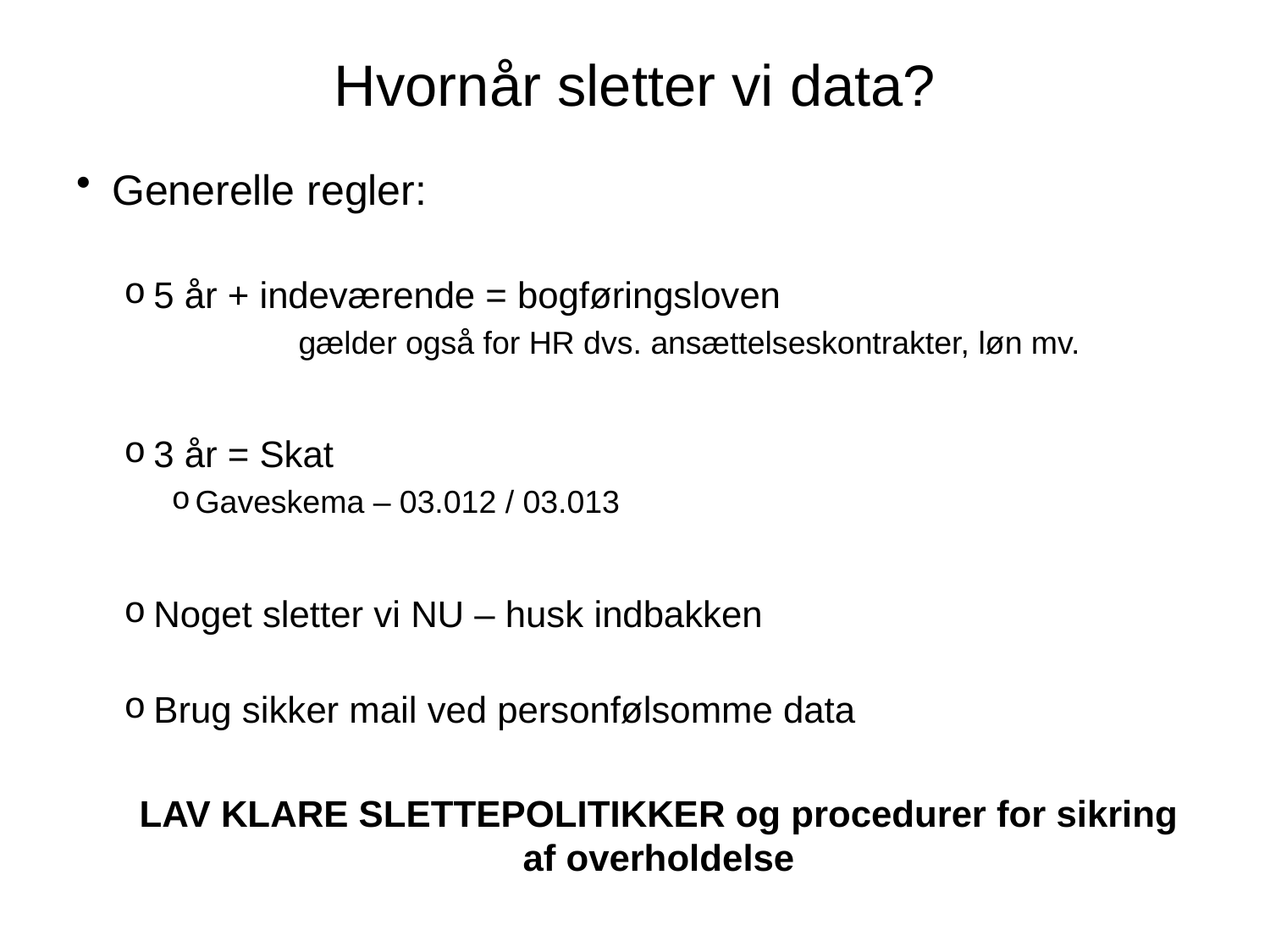

# Hvornår sletter vi data?
Generelle regler:
5 år + indeværende = bogføringsloven
	gælder også for HR dvs. ansættelseskontrakter, løn mv.

3 år = Skat
Gaveskema – 03.012 / 03.013

Noget sletter vi NU – husk indbakken
Brug sikker mail ved personfølsomme data

LAV KLARE SLETTEPOLITIKKER og procedurer for sikring af overholdelse